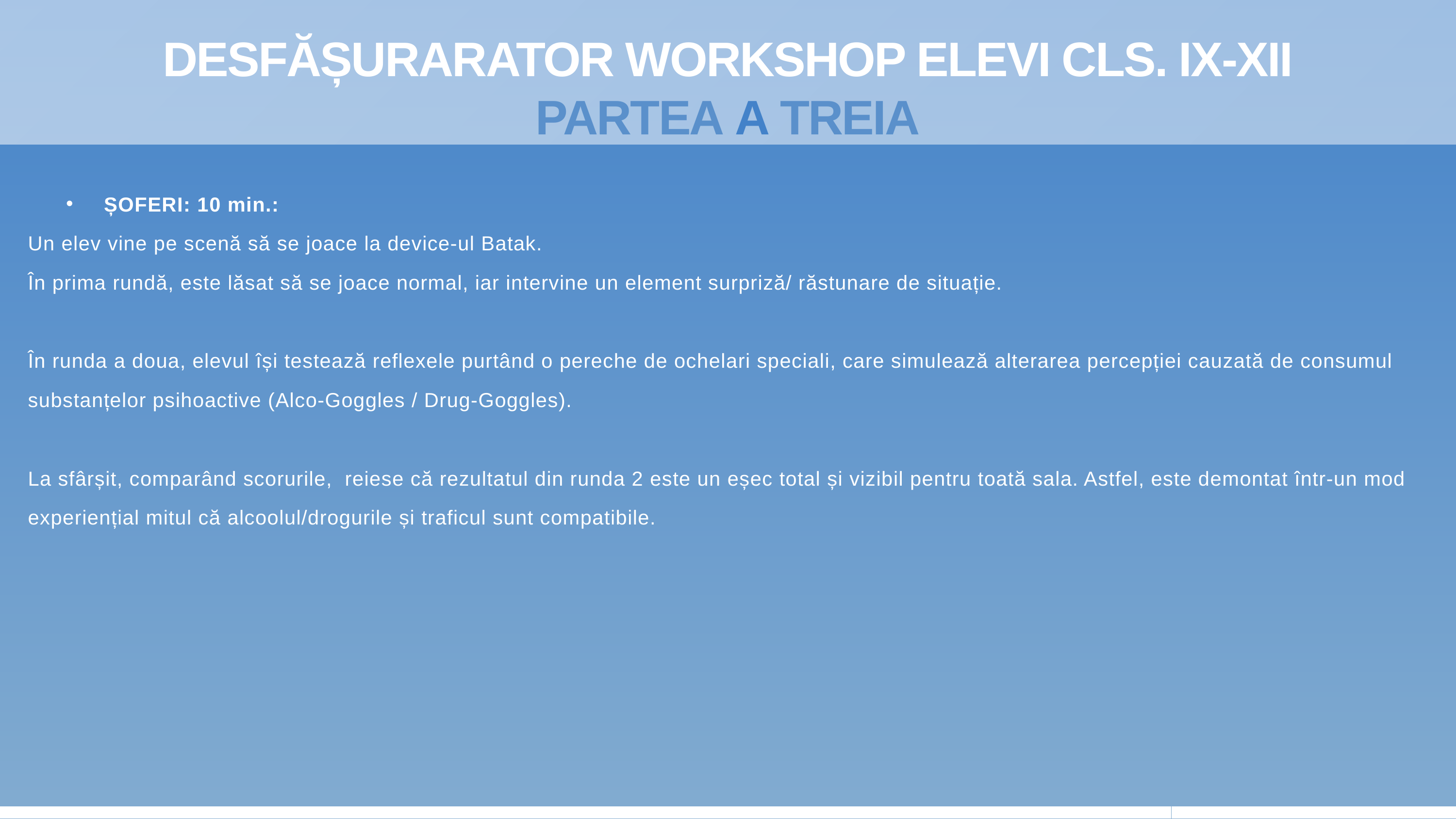

DESFĂȘURARATOR WORKSHOP ELEVI CLS. IX-XII
PARTEA A TREIA
ȘOFERI: 10 min.:
Un elev vine pe scenă să se joace la device-ul Batak.
În prima rundă, este lăsat să se joace normal, iar intervine un element surpriză/ răstunare de situație.

În runda a doua, elevul își testează reflexele purtând o pereche de ochelari speciali, care simulează alterarea percepției cauzată de consumul substanțelor psihoactive (Alco-Goggles / Drug-Goggles).

La sfârșit, comparând scorurile,  reiese că rezultatul din runda 2 este un eșec total și vizibil pentru toată sala. Astfel, este demontat într-un mod experiențial mitul că alcoolul/drogurile și traficul sunt compatibile.